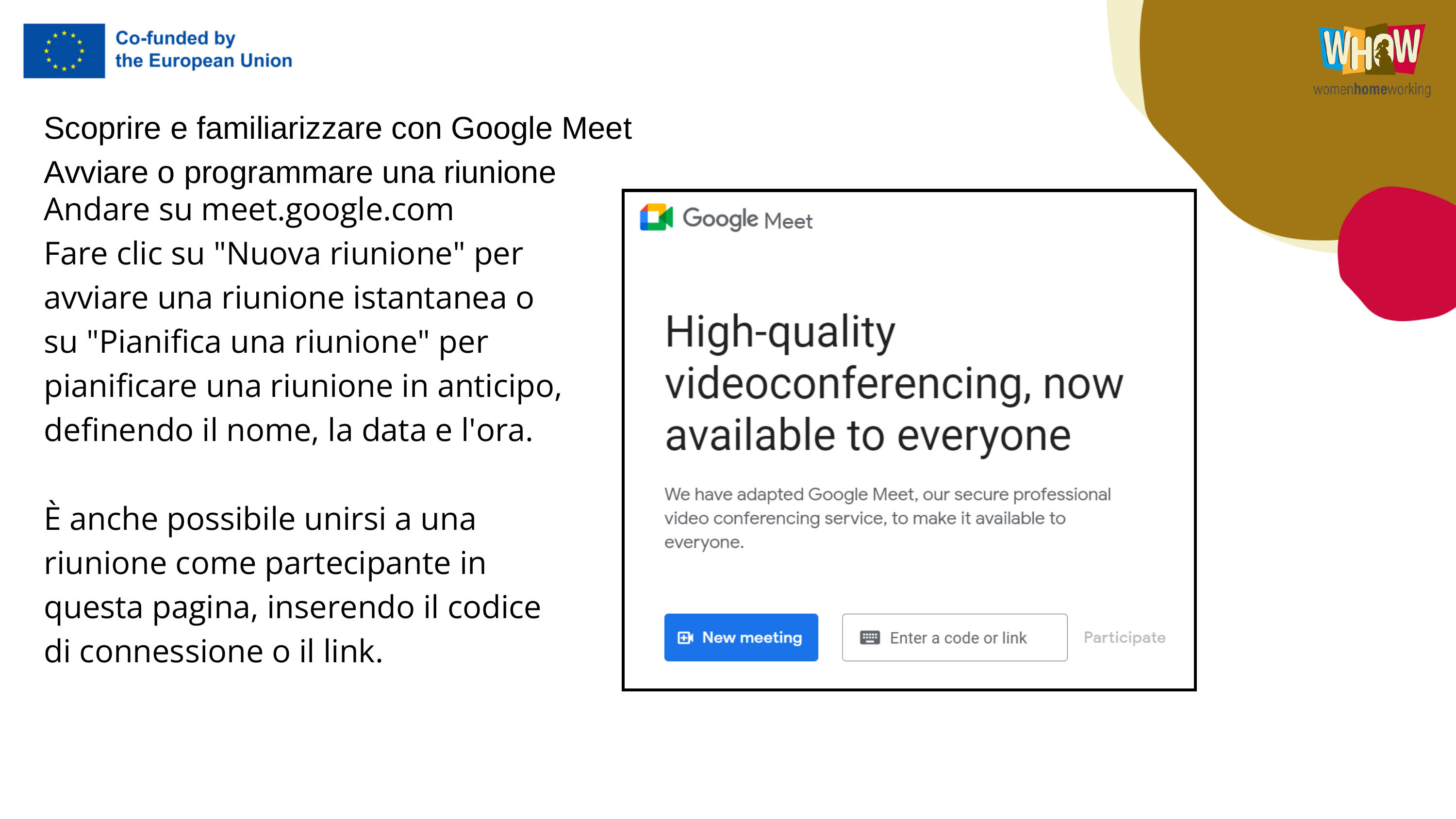

Scoprire e familiarizzare con Google Meet
Avviare o programmare una riunione
Andare su meet.google.com
Fare clic su "Nuova riunione" per avviare una riunione istantanea o su "Pianifica una riunione" per pianificare una riunione in anticipo, definendo il nome, la data e l'ora.

È anche possibile unirsi a una riunione come partecipante in questa pagina, inserendo il codice di connessione o il link.